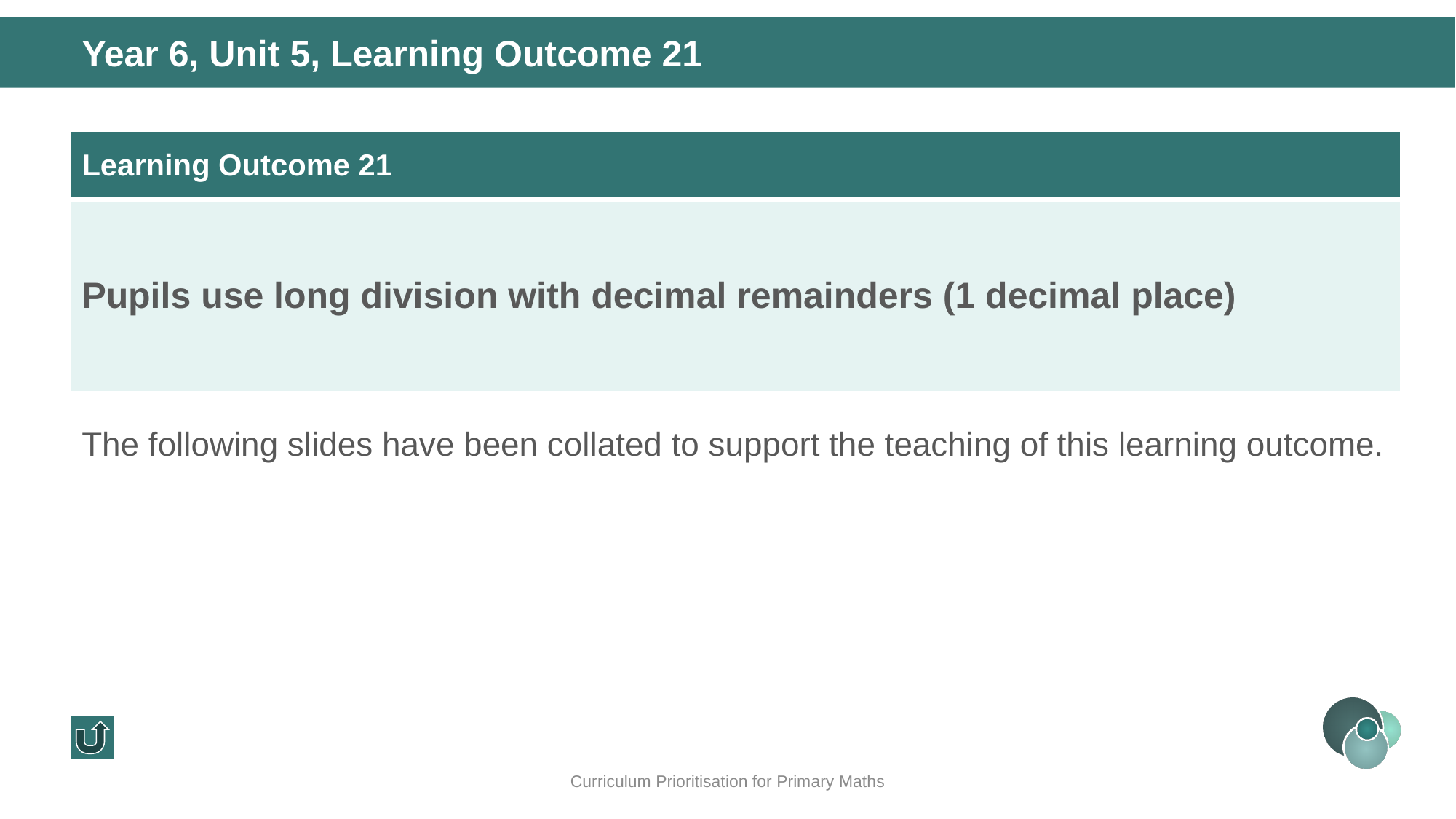

Year 6, Unit 5, Learning Outcome 21
| Learning Outcome 21 |
| --- |
| Pupils use long division with decimal remainders (1 decimal place) |
The following slides have been collated to support the teaching of this learning outcome.

Curriculum Prioritisation for Primary Maths